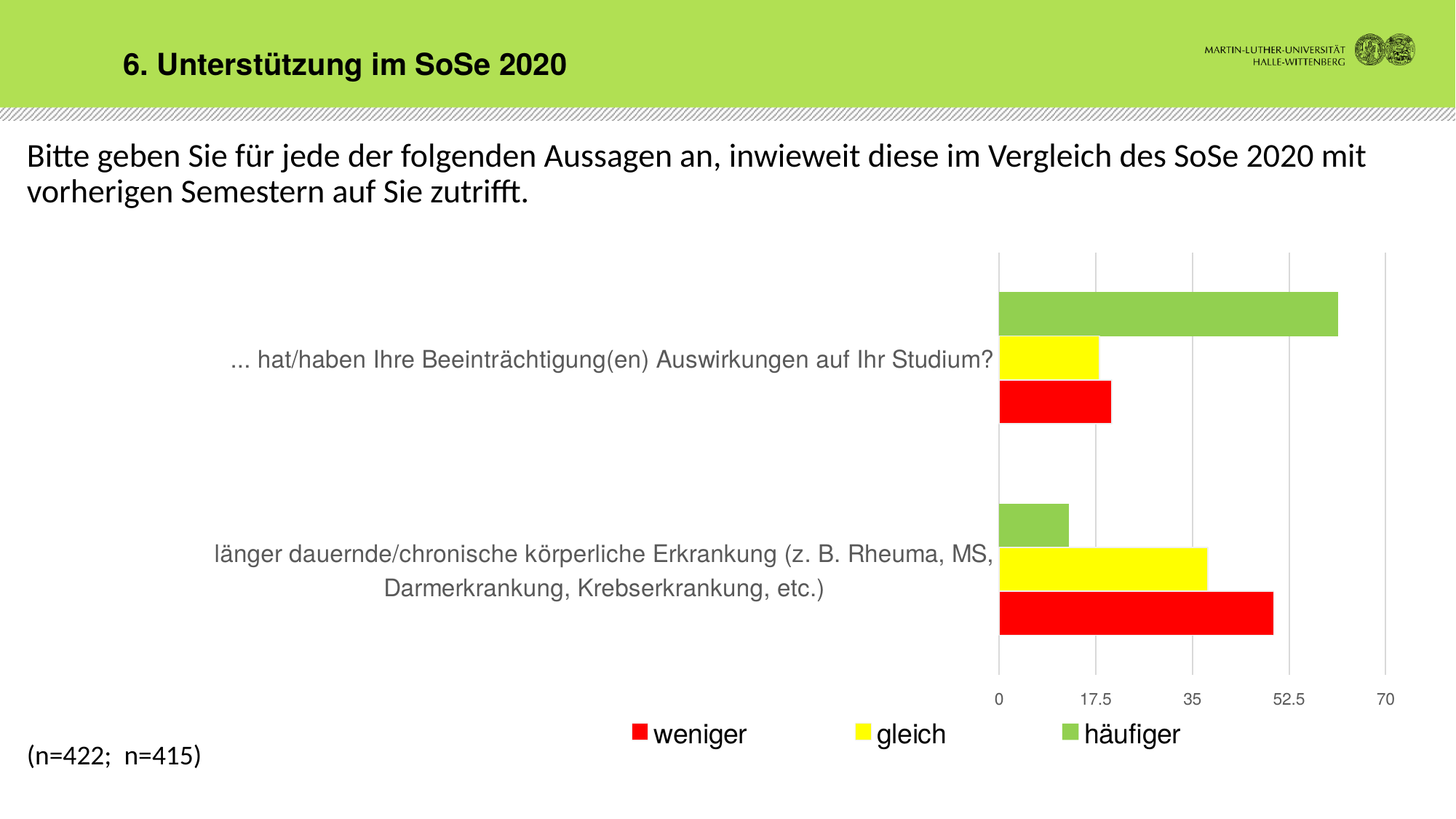

6. Unterstützung im SoSe 2020
# Bitte geben Sie für jede der folgenden Aussagen an, inwieweit diese im Vergleich des SoSe 2020 mit vorherigen Semestern auf Sie zutrifft. (n=422;  n=415)

### Chart

| Category | häufiger | gleich  | weniger |
|---|---|---|---|
| ... hat/haben Ihre Beeinträchtigung(en) Auswirkungen auf Ihr Studium? | 61.4 | 18.2 | 20.4 |
| länger dauernde/chronische körperliche Erkrankung (z. B. Rheuma, MS, Darmerkrankung, Krebserkrankung, etc.) | 12.6 | 37.8 | 49.7 |